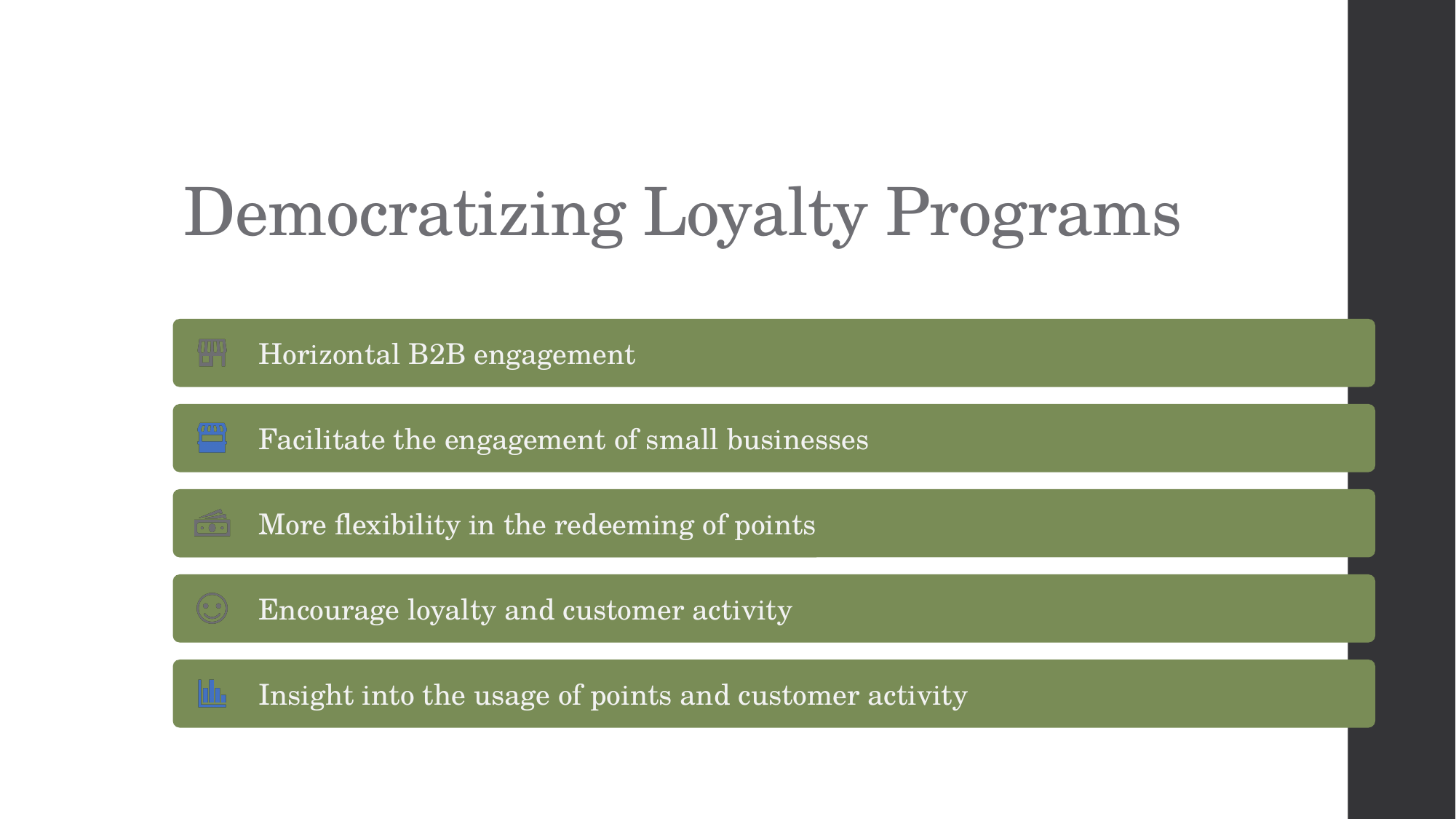

# Democratizing Loyalty Programs
Horizontal B2B engagement
Facilitate the engagement of small businesses
More flexibility in the redeeming of points
Encourage loyalty and customer activity
Insight into the usage of points and customer activity